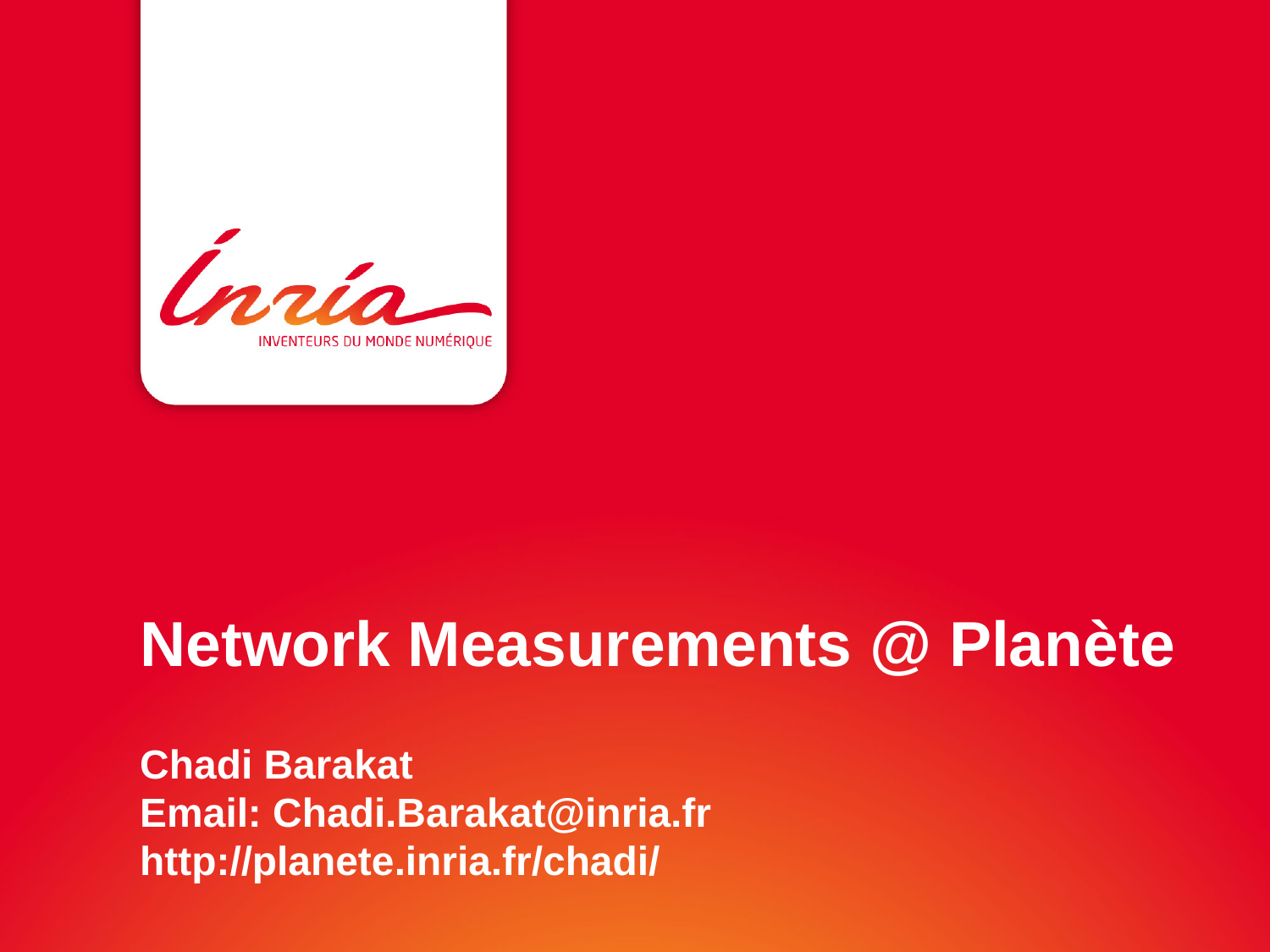

# Network Measurements @ Planète

Chadi Barakat
Email: Chadi.Barakat@inria.fr
http://planete.inria.fr/chadi/